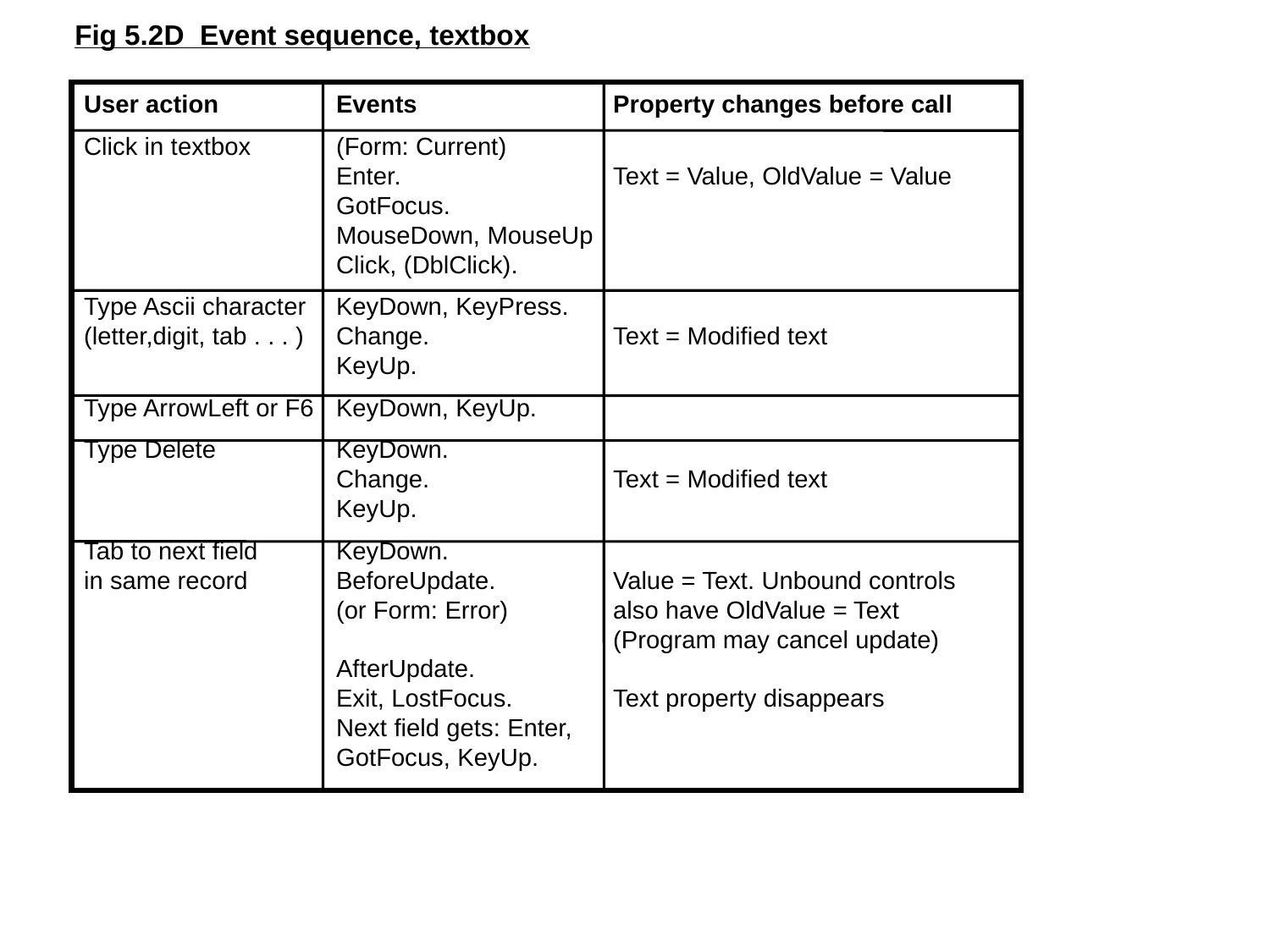

Fig 5.2D  Event sequence, textbox

User action	Events	Property changes before call
Click in textbox	(Form: Current)
	Enter.	Text = Value, OldValue = Value
	GotFocus.
	MouseDown, MouseUp
	Click, (DblClick).
Type Ascii character	KeyDown, KeyPress.
(letter,digit, tab . . . )	Change.	Text = Modified text
	KeyUp.
Type ArrowLeft or F6	KeyDown, KeyUp.
Type Delete	KeyDown.
	Change.	Text = Modified text
	KeyUp.
Tab to next field	KeyDown.
in same record	BeforeUpdate.	Value = Text. Unbound controls
	(or Form: Error)	also have OldValue = Text
		(Program may cancel update)
	AfterUpdate.
	Exit, LostFocus.	Text property disappears
	Next field gets: Enter,
	GotFocus, KeyUp.